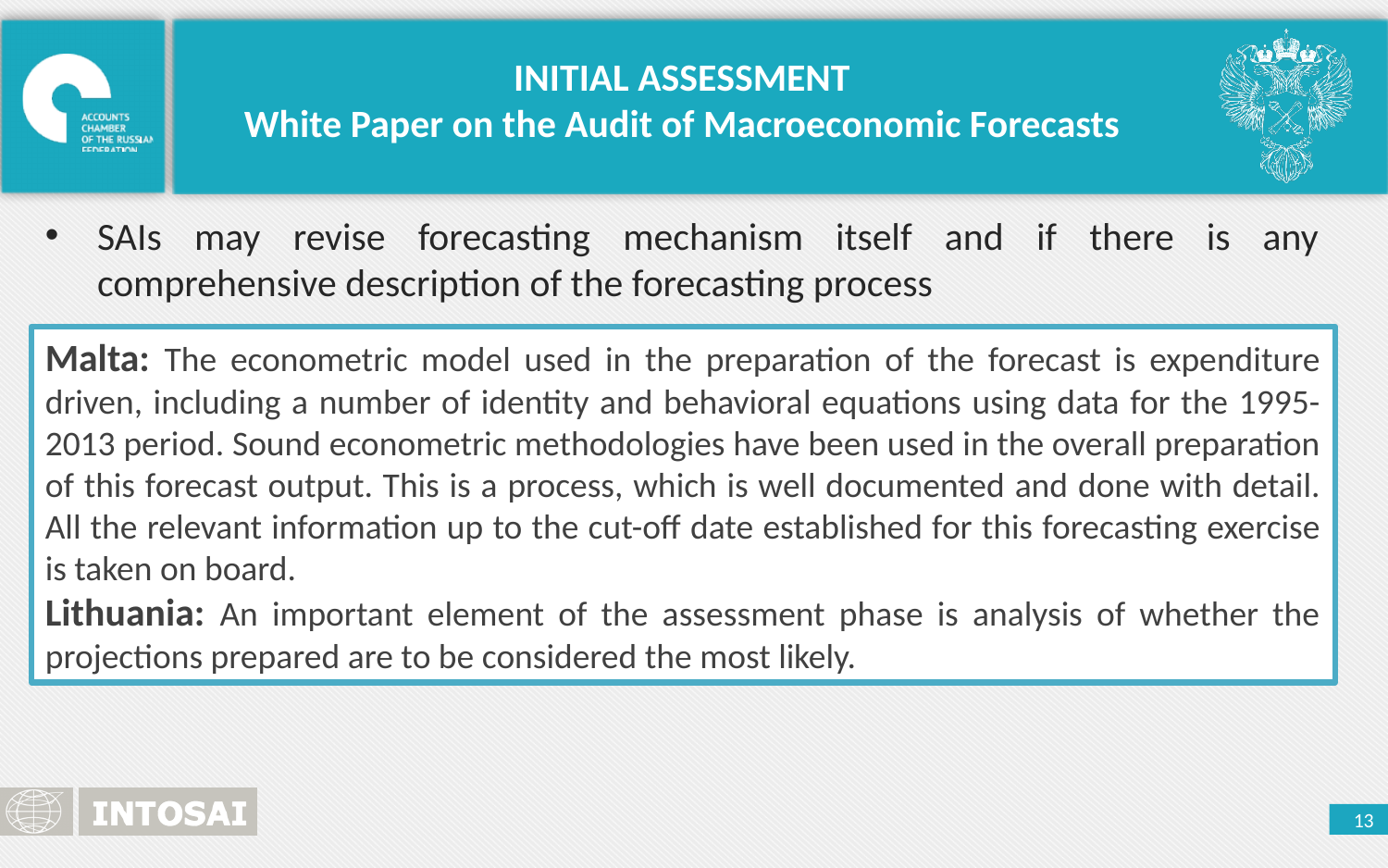

INITIAL ASSESSMENT
White Paper on the Audit of Macroeconomic Forecasts
SAIs may revise forecasting mechanism itself and if there is any comprehensive description of the forecasting process

Malta: The econometric model used in the preparation of the forecast is expenditure driven, including a number of identity and behavioral equations using data for the 1995-2013 period. Sound econometric methodologies have been used in the overall preparation of this forecast output. This is a process, which is well documented and done with detail. All the relevant information up to the cut-off date established for this forecasting exercise is taken on board.
Lithuania: An important element of the assessment phase is analysis of whether the projections prepared are to be considered the most likely.